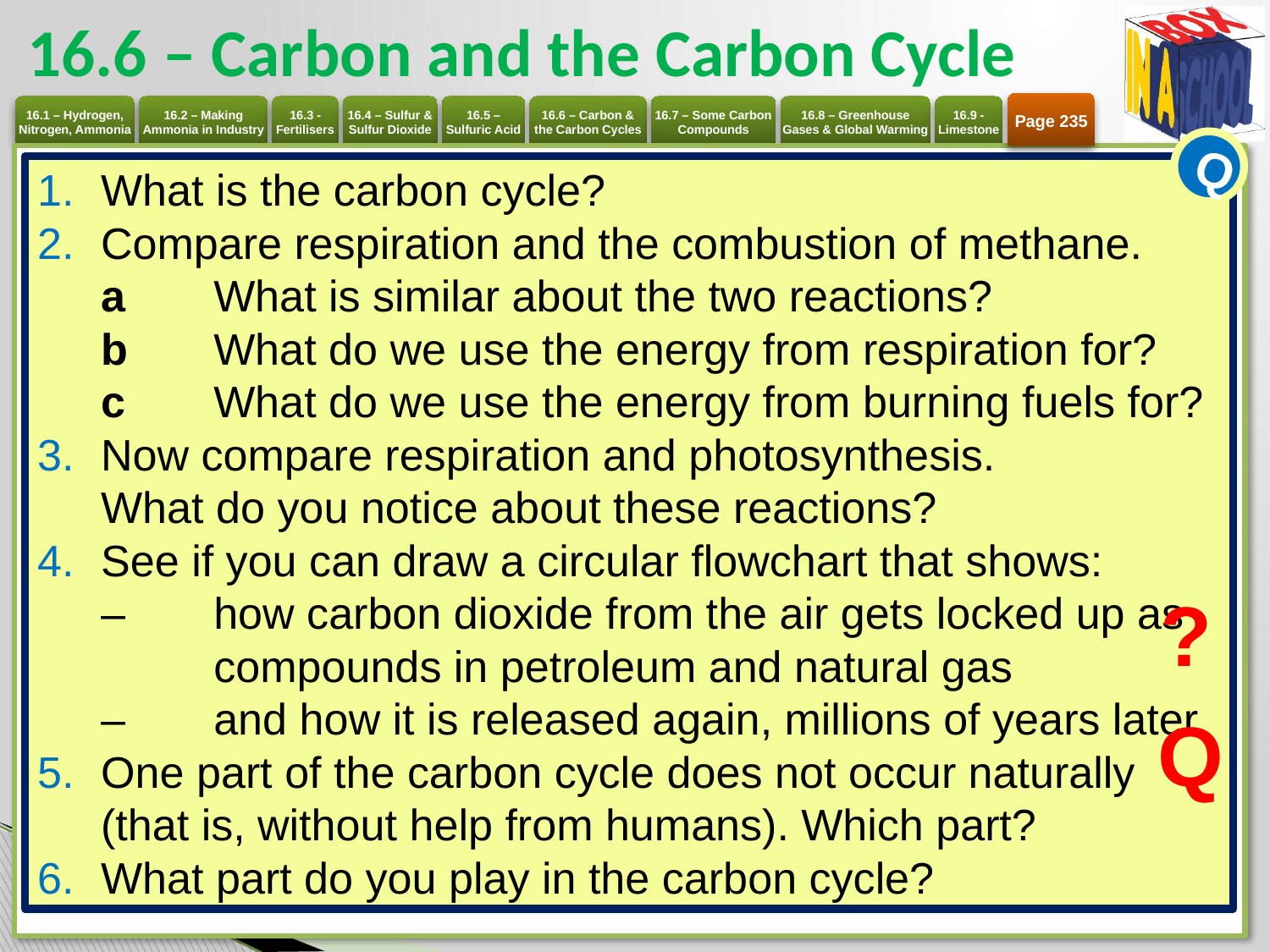

# 16.6 – Carbon and the Carbon Cycle
Page 235
Q
What is the carbon cycle?
Compare respiration and the combustion of methane.
a 	What is similar about the two reactions?
b 	What do we use the energy from respiration for?
c 	What do we use the energy from burning fuels for?
Now compare respiration and photosynthesis.
What do you notice about these reactions?
See if you can draw a circular flowchart that shows:
– 	how carbon dioxide from the air gets locked up as 	compounds in petroleum and natural gas
– 	and how it is released again, millions of years later.
One part of the carbon cycle does not occur naturally (that is, without help from humans). Which part?
What part do you play in the carbon cycle?
?
Q